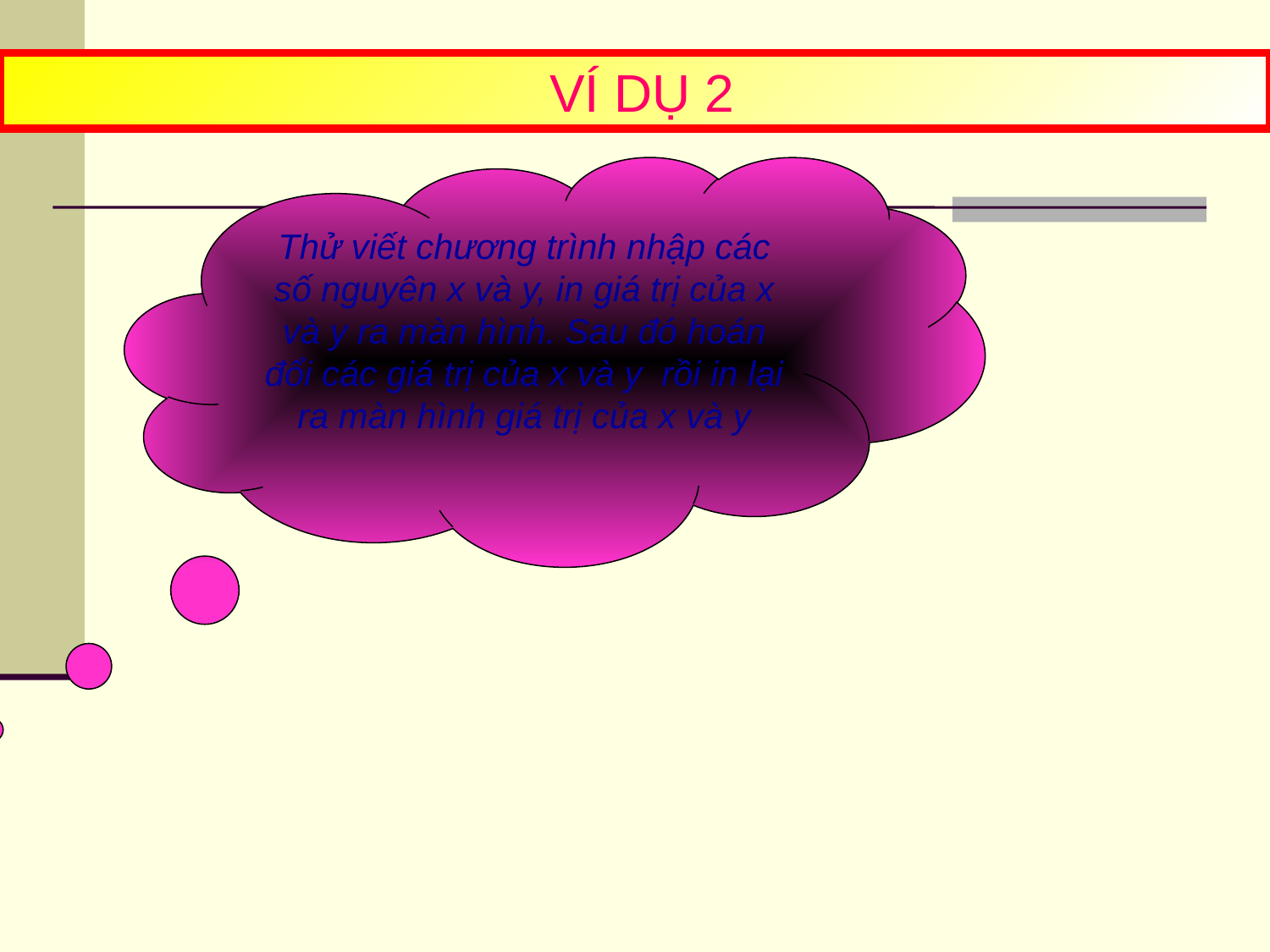

VÍ DỤ 2
Thử viết chương trình nhập các số nguyên x và y, in giá trị của x và y ra màn hình. Sau đó hoán đổi các giá trị của x và y  rồi in lại ra màn hình giá trị của x và y